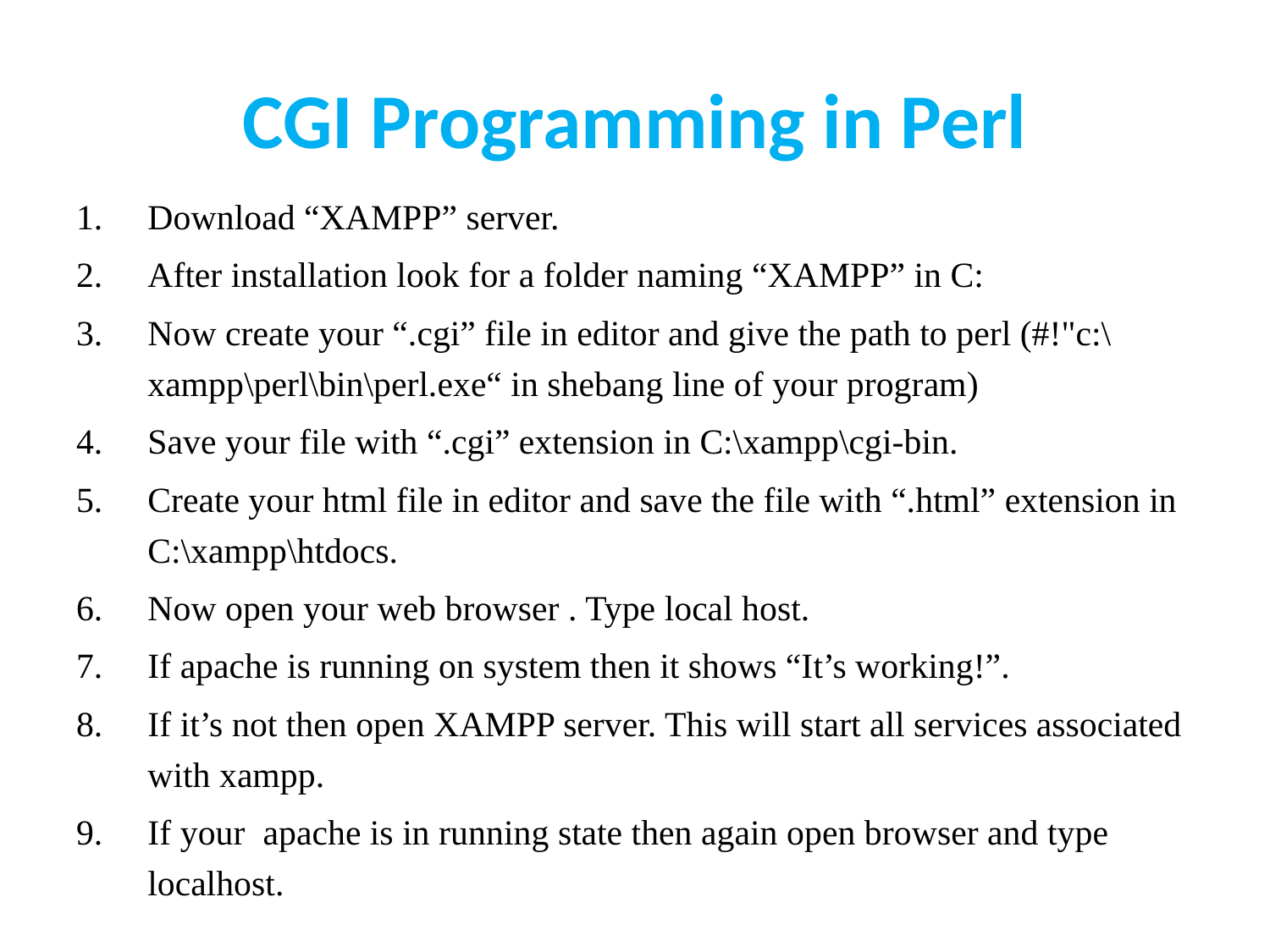

# CGI Programming in Perl
Download “XAMPP” server.
After installation look for a folder naming “XAMPP” in C:
Now create your “.cgi” file in editor and give the path to perl (#!"c:\xampp\perl\bin\perl.exe“ in shebang line of your program)
Save your file with “.cgi” extension in C:\xampp\cgi-bin.
Create your html file in editor and save the file with “.html” extension in C:\xampp\htdocs.
Now open your web browser . Type local host.
If apache is running on system then it shows “It’s working!”.
If it’s not then open XAMPP server. This will start all services associated with xampp.
If your  apache is in running state then again open browser and type localhost.